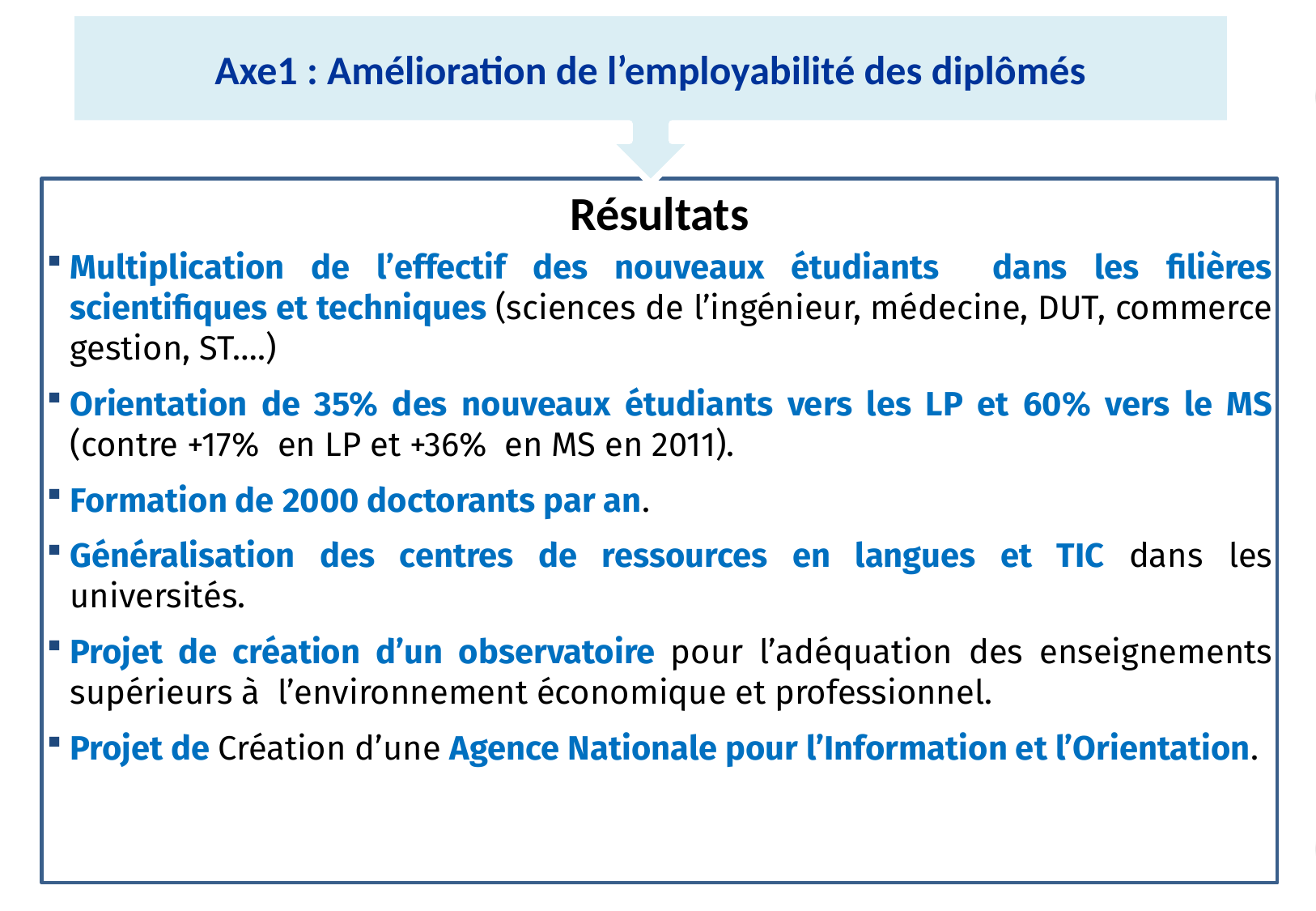

Axe1 : Amélioration de l’employabilité des diplômés
Résultats
Multiplication de l’effectif des nouveaux étudiants  dans les filières scientifiques et techniques (sciences de l’ingénieur, médecine, DUT, commerce gestion, ST….)
Orientation de 35% des nouveaux étudiants vers les LP et 60% vers le MS (contre +17%  en LP et +36%  en MS en 2011).
Formation de 2000 doctorants par an.
Généralisation des centres de ressources en langues et TIC dans les universités.
Projet de création d’un observatoire pour l’adéquation des enseignements supérieurs à  l’environnement économique et professionnel.
Projet de Création d’une Agence Nationale pour l’Information et l’Orientation.

27